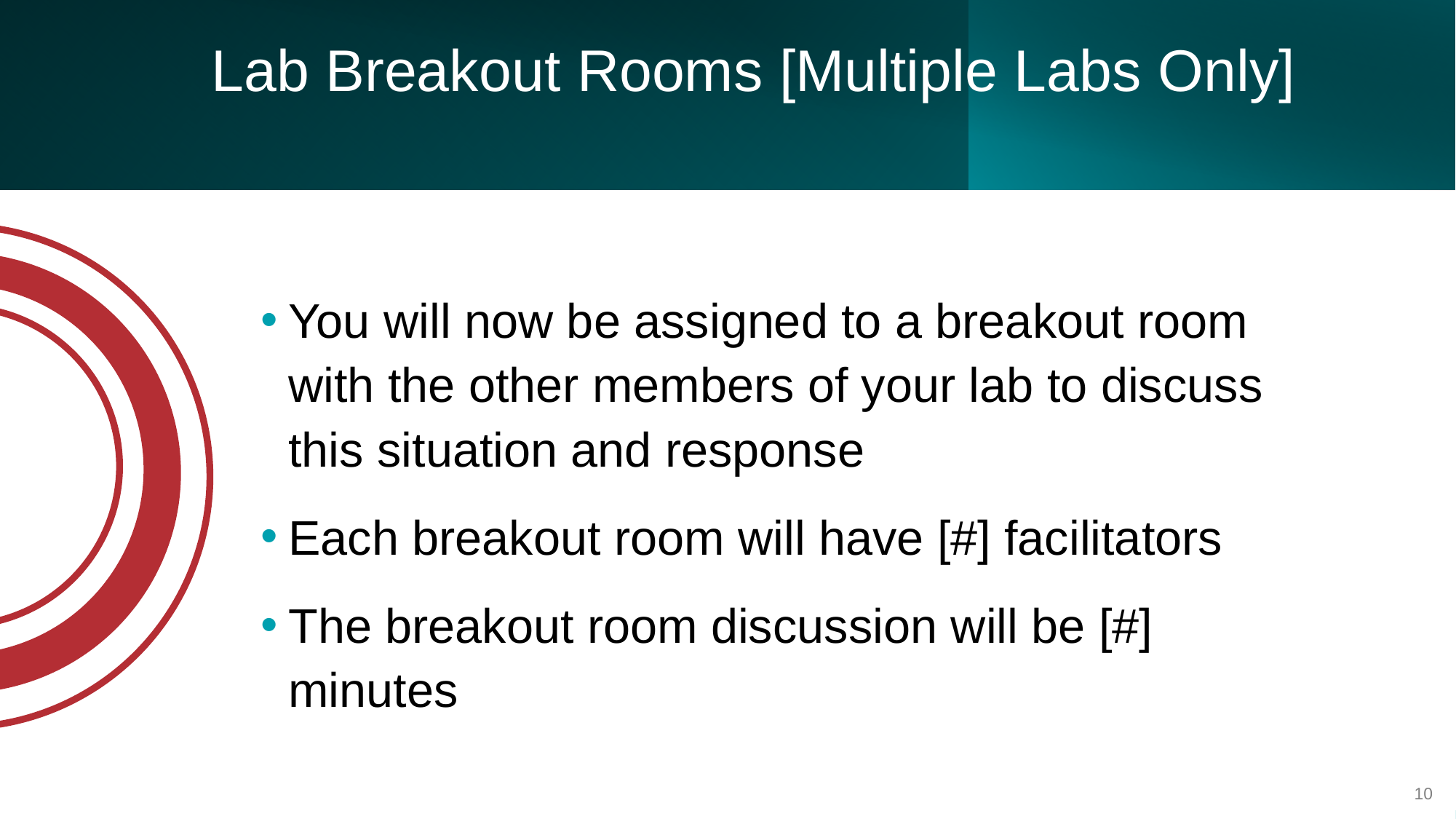

# Lab Breakout Rooms [Multiple Labs Only]
You will now be assigned to a breakout room with the other members of your lab to discuss this situation and response
Each breakout room will have [#] facilitators
The breakout room discussion will be [#] minutes

10